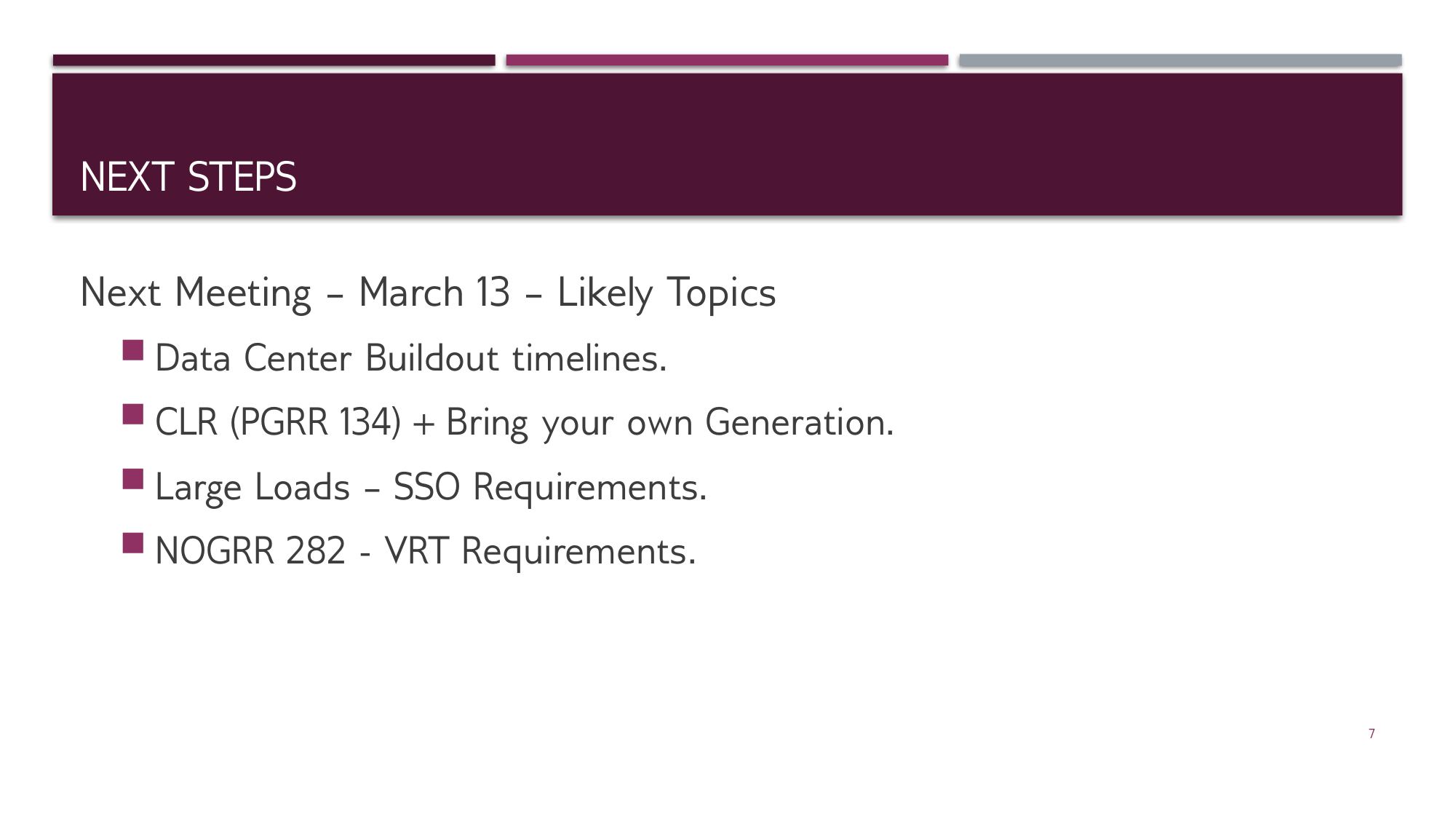

# Next Steps
Next Meeting – March 13 – Likely Topics
Data Center Buildout timelines.
CLR (PGRR 134) + Bring your own Generation.
Large Loads – SSO Requirements.
NOGRR 282 - VRT Requirements.

7